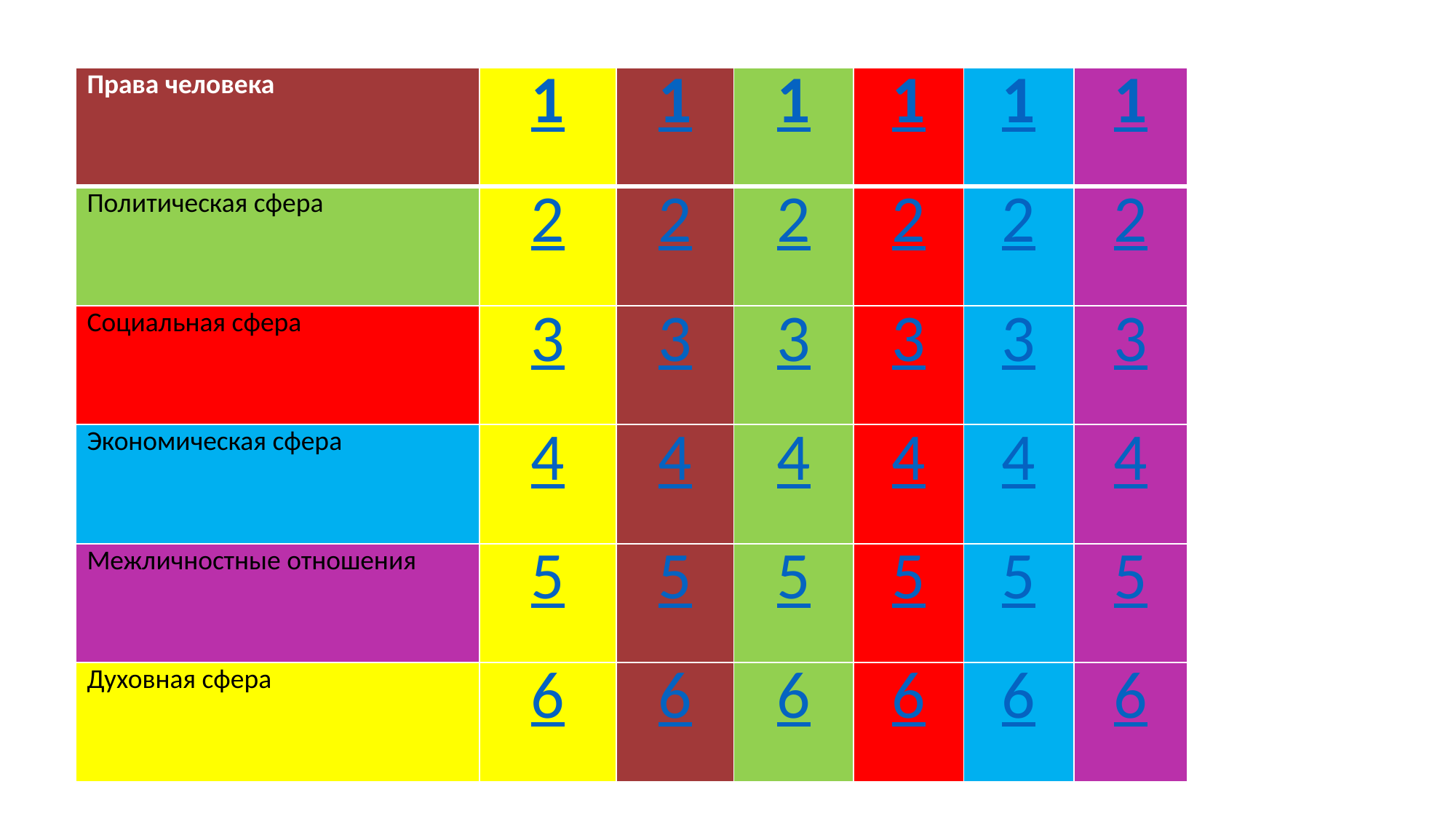

| Права человека | 1 | 1 | 1 | 1 | 1 | 1 |
| --- | --- | --- | --- | --- | --- | --- |
| Политическая сфера | 2 | 2 | 2 | 2 | 2 | 2 |
| Социальная сфера | 3 | 3 | 3 | 3 | 3 | 3 |
| Экономическая сфера | 4 | 4 | 4 | 4 | 4 | 4 |
| Межличностные отношения | 5 | 5 | 5 | 5 | 5 | 5 |
| Духовная сфера | 6 | 6 | 6 | 6 | 6 | 6 |